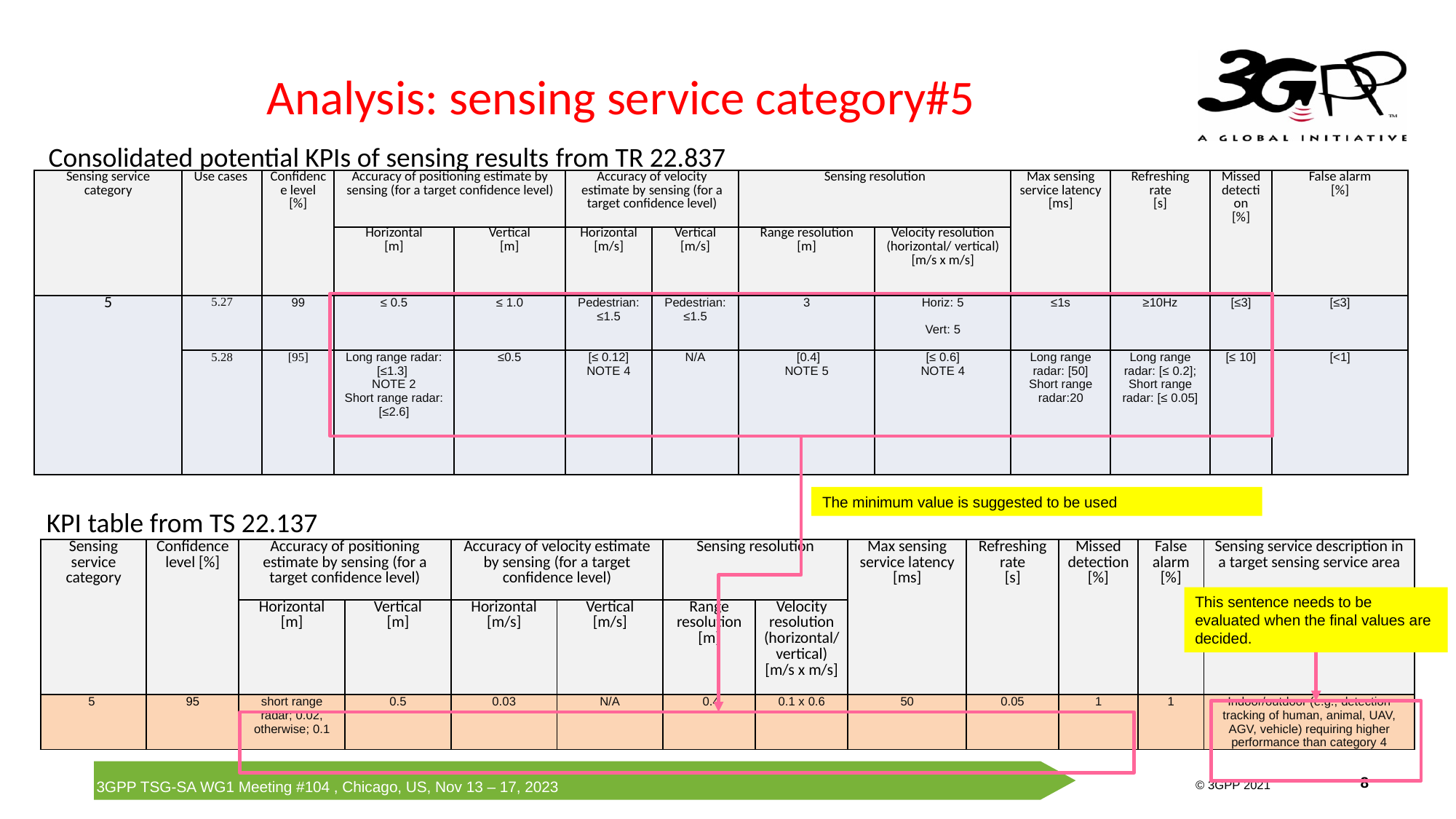

# Analysis: sensing service category#5
Consolidated potential KPIs of sensing results from TR 22.837
| Sensing service category | Use cases | Confidence level [%] | Accuracy of positioning estimate by sensing (for a target confidence level) |  | Accuracy of velocity estimate by sensing (for a target confidence level) |  | Sensing resolution |  | Max sensing service latency [ms] | Refreshing rate [s] | Missed detection [%] | False alarm [%] |
| --- | --- | --- | --- | --- | --- | --- | --- | --- | --- | --- | --- | --- |
|  |  |  | Horizontal [m] | Vertical [m] | Horizontal [m/s] | Vertical [m/s] | Range resolution [m] | Velocity resolution (horizontal/ vertical) [m/s x m/s] |  |  |  |  |
| 5 | 5.27 | 99 | ≤ 0.5 | ≤ 1.0 | Pedestrian: ≤1.5 | Pedestrian: ≤1.5 | 3 | Horiz: 5 Vert: 5 | ≤1s | ≥10Hz | [≤3] | [≤3] |
|  | 5.28 | [95] | Long range radar:[≤1.3] NOTE 2 Short range radar:[≤2.6] | ≤0.5 | [≤ 0.12] NOTE 4 | N/A | [0.4] NOTE 5 | [≤ 0.6] NOTE 4 | Long range radar: [50] Short range radar:20 | Long range radar: [≤ 0.2]; Short range radar: [≤ 0.05] | [≤ 10] | [<1] |

The minimum value is suggested to be used
KPI table from TS 22.137
| Sensing service category | Confidence level [%] | Accuracy of positioning estimate by sensing (for a target confidence level) |  | Accuracy of velocity estimate by sensing (for a target confidence level) |  | Sensing resolution |  | Max sensing service latency [ms] | Refreshing rate [s] | Missed detection [%] | False alarm [%] | Sensing service description in a target sensing service area |
| --- | --- | --- | --- | --- | --- | --- | --- | --- | --- | --- | --- | --- |
|  |  | Horizontal [m] | Vertical [m] | Horizontal [m/s] | Vertical [m/s] | Range resolution [m] | Velocity resolution (horizontal/ vertical) [m/s x m/s] |  |  |  |  |  |
| 5 | 95 | short range radar; 0.02, otherwise; 0.1 | 0.5 | 0.03 | N/A | 0.4 | 0.1 x 0.6 | 50 | 0.05 | 1 | 1 | Indoor/outdoor (e.g., detection tracking of human, animal, UAV, AGV, vehicle) requiring higher performance than category 4 |
This sentence needs to be evaluated when the final values are decided.